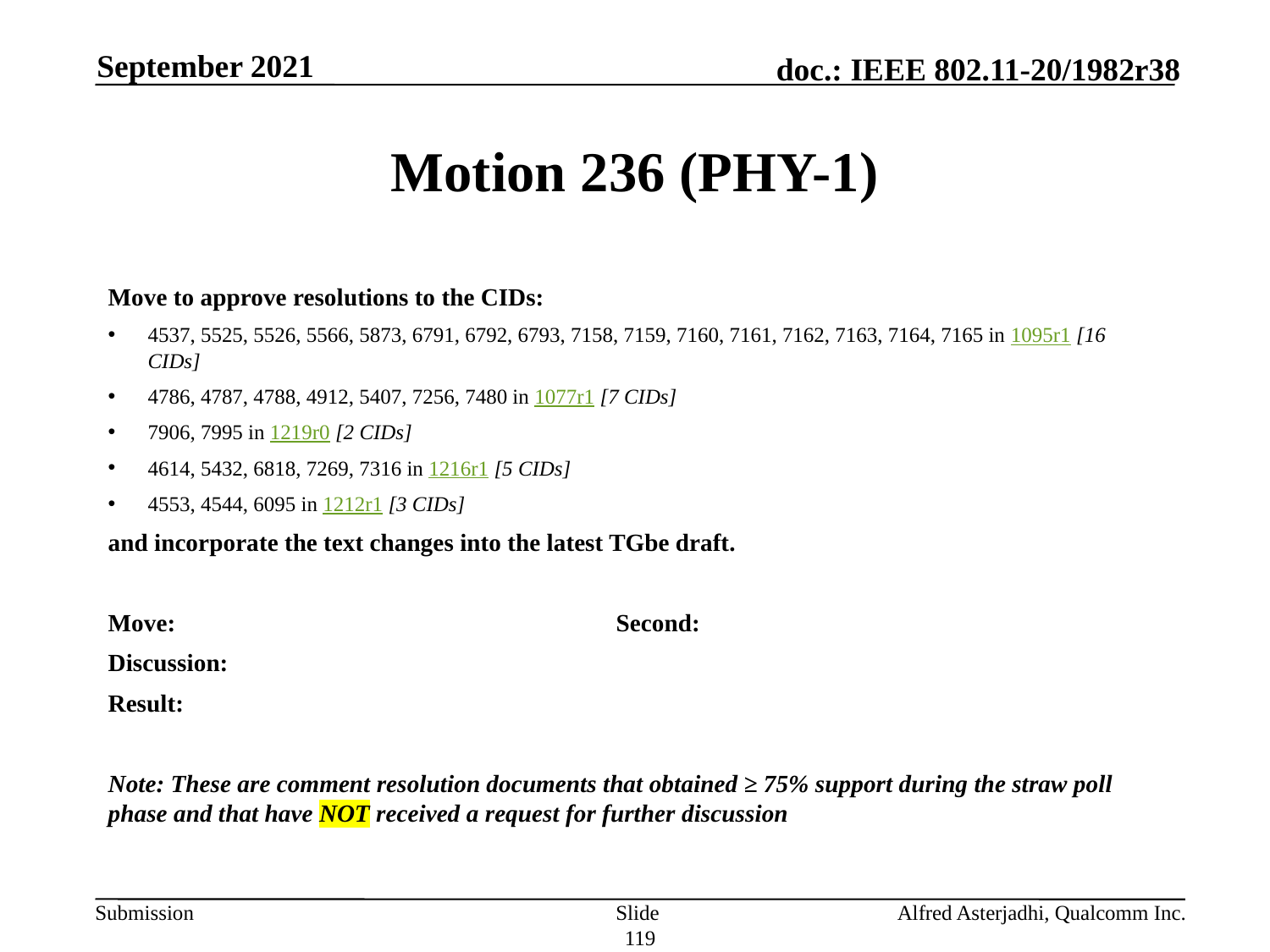

September 2021
# Motion 236 (PHY-1)
Move to approve resolutions to the CIDs:
4537, 5525, 5526, 5566, 5873, 6791, 6792, 6793, 7158, 7159, 7160, 7161, 7162, 7163, 7164, 7165 in 1095r1 [16 CIDs]
4786, 4787, 4788, 4912, 5407, 7256, 7480 in 1077r1 [7 CIDs]
7906, 7995 in 1219r0 [2 CIDs]
4614, 5432, 6818, 7269, 7316 in 1216r1 [5 CIDs]
4553, 4544, 6095 in 1212r1 [3 CIDs]
and incorporate the text changes into the latest TGbe draft.

Move: 				Second:
Discussion:
Result:

Note: These are comment resolution documents that obtained ≥ 75% support during the straw poll phase and that have NOT received a request for further discussion
Slide 119
Alfred Asterjadhi, Qualcomm Inc.